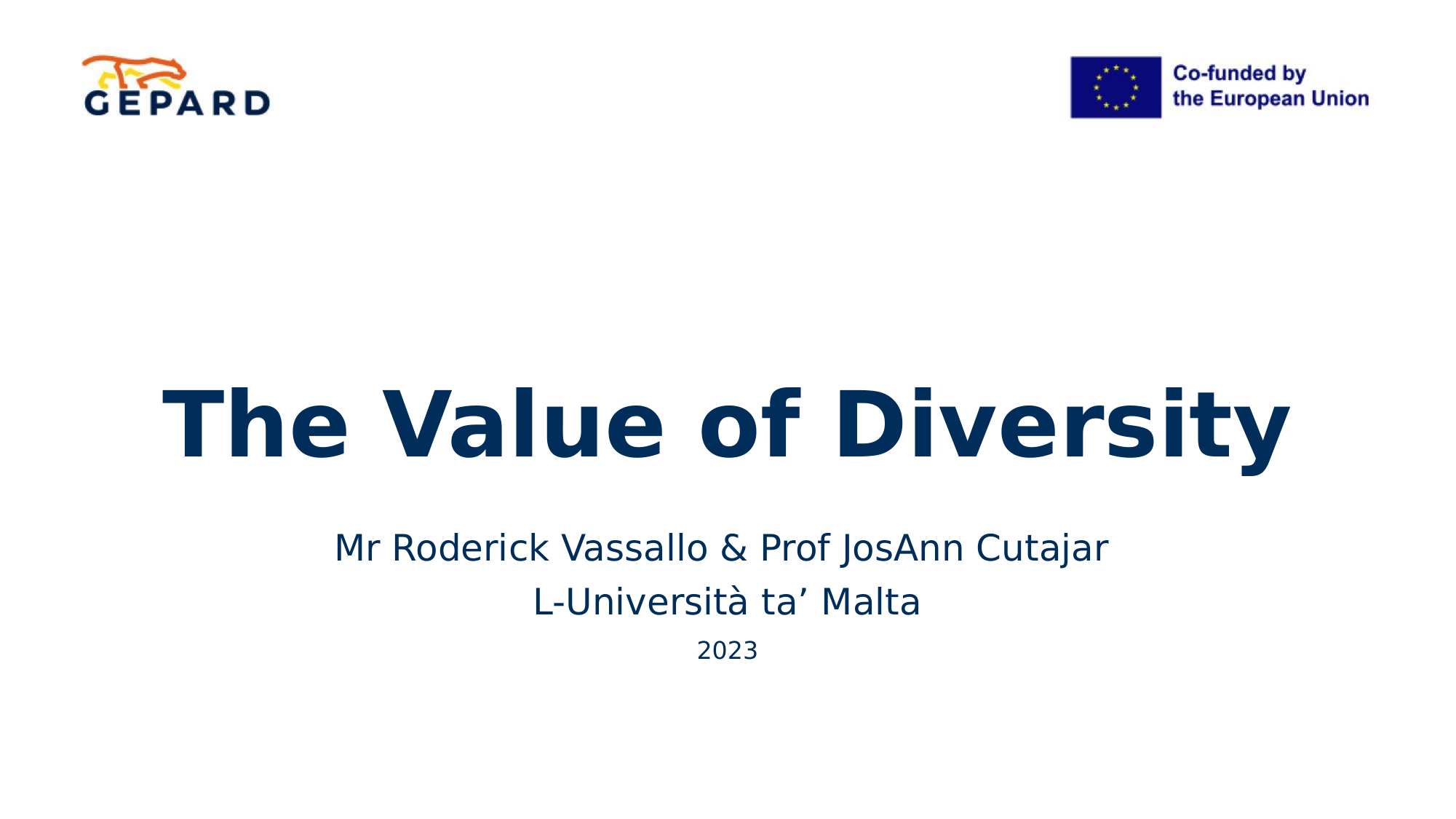

# The Value of Diversity
Mr Roderick Vassallo & Prof JosAnn Cutajar
L-Università ta’ Malta
2023